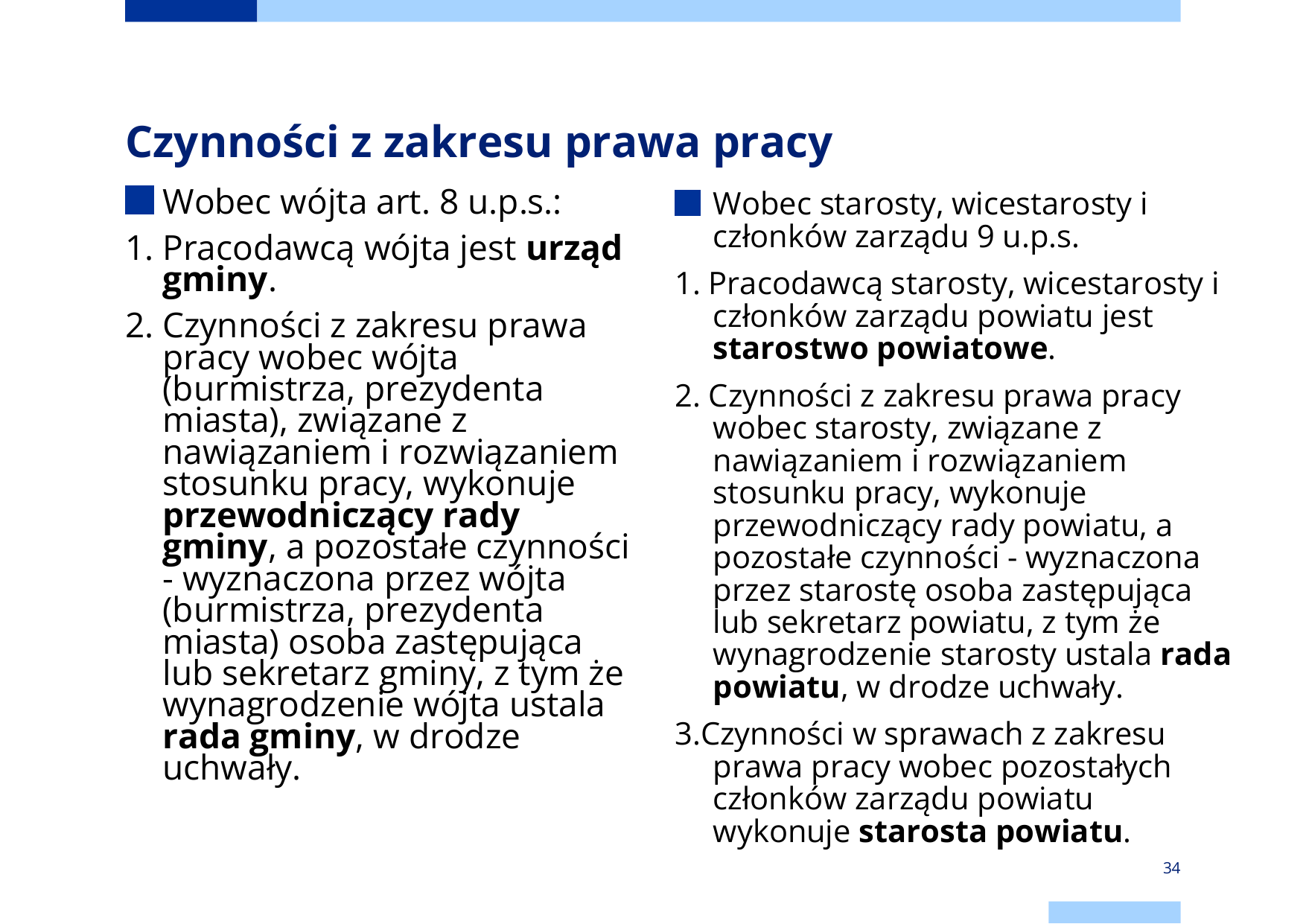

# Czynności z zakresu prawa pracy
Wobec wójta art. 8 u.p.s.:
1. Pracodawcą wójta jest urząd gminy.
2. Czynności z zakresu prawa pracy wobec wójta (burmistrza, prezydenta miasta), związane z nawiązaniem i rozwiązaniem stosunku pracy, wykonuje przewodniczący rady gminy, a pozostałe czynności - wyznaczona przez wójta (burmistrza, prezydenta miasta) osoba zastępująca lub sekretarz gminy, z tym że wynagrodzenie wójta ustala rada gminy, w drodze uchwały.

Wobec starosty, wicestarosty i członków zarządu 9 u.p.s.
1. Pracodawcą starosty, wicestarosty i członków zarządu powiatu jest starostwo powiatowe.
2. Czynności z zakresu prawa pracy wobec starosty, związane z nawiązaniem i rozwiązaniem stosunku pracy, wykonuje przewodniczący rady powiatu, a pozostałe czynności - wyznaczona przez starostę osoba zastępująca lub sekretarz powiatu, z tym że wynagrodzenie starosty ustala rada powiatu, w drodze uchwały.
3.Czynności w sprawach z zakresu prawa pracy wobec pozostałych członków zarządu powiatu wykonuje starosta powiatu.

34